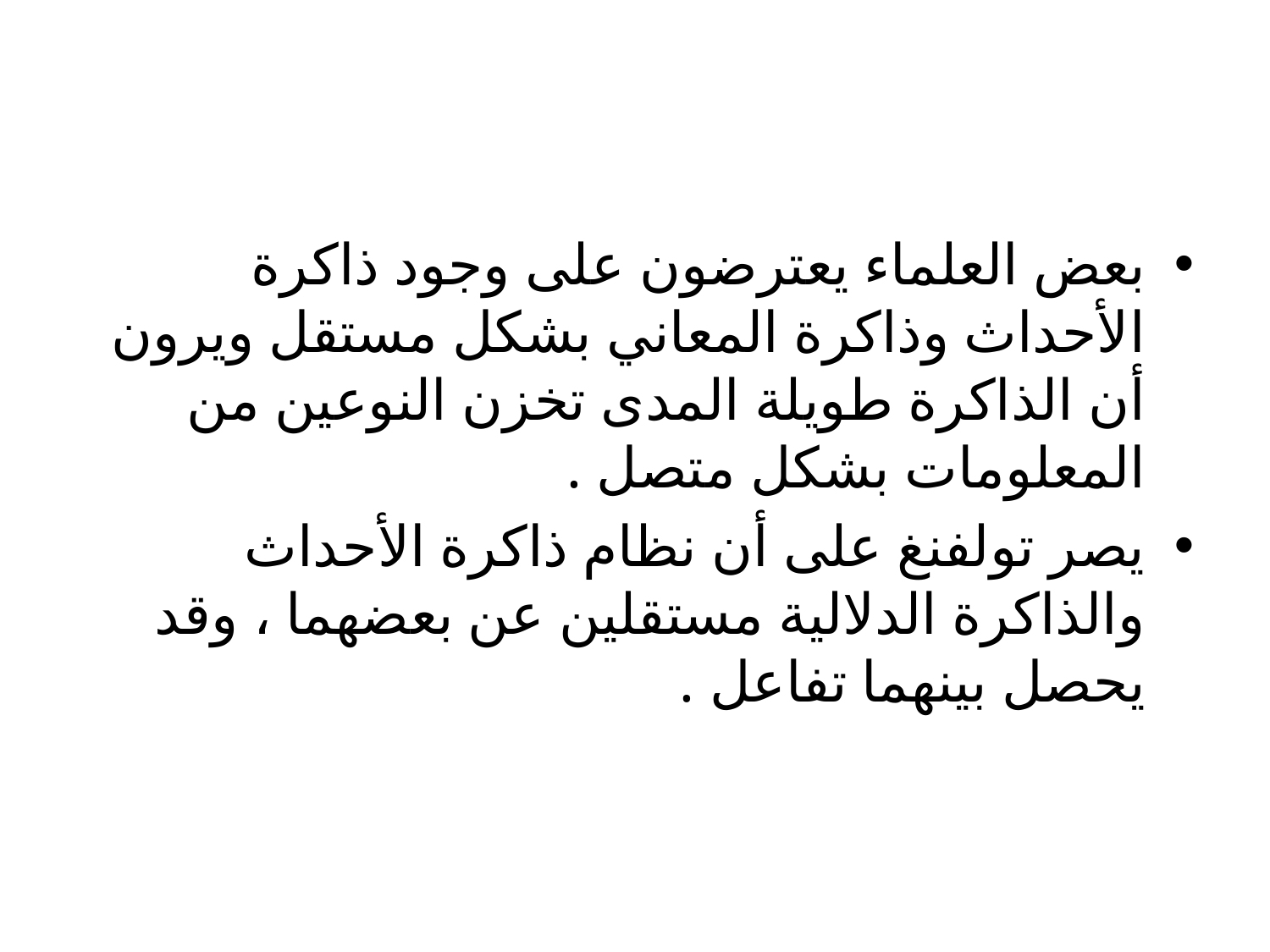

#
بعض العلماء يعترضون على وجود ذاكرة الأحداث وذاكرة المعاني بشكل مستقل ويرون أن الذاكرة طويلة المدى تخزن النوعين من المعلومات بشكل متصل .
يصر تولفنغ على أن نظام ذاكرة الأحداث والذاكرة الدلالية مستقلين عن بعضهما ، وقد يحصل بينهما تفاعل .